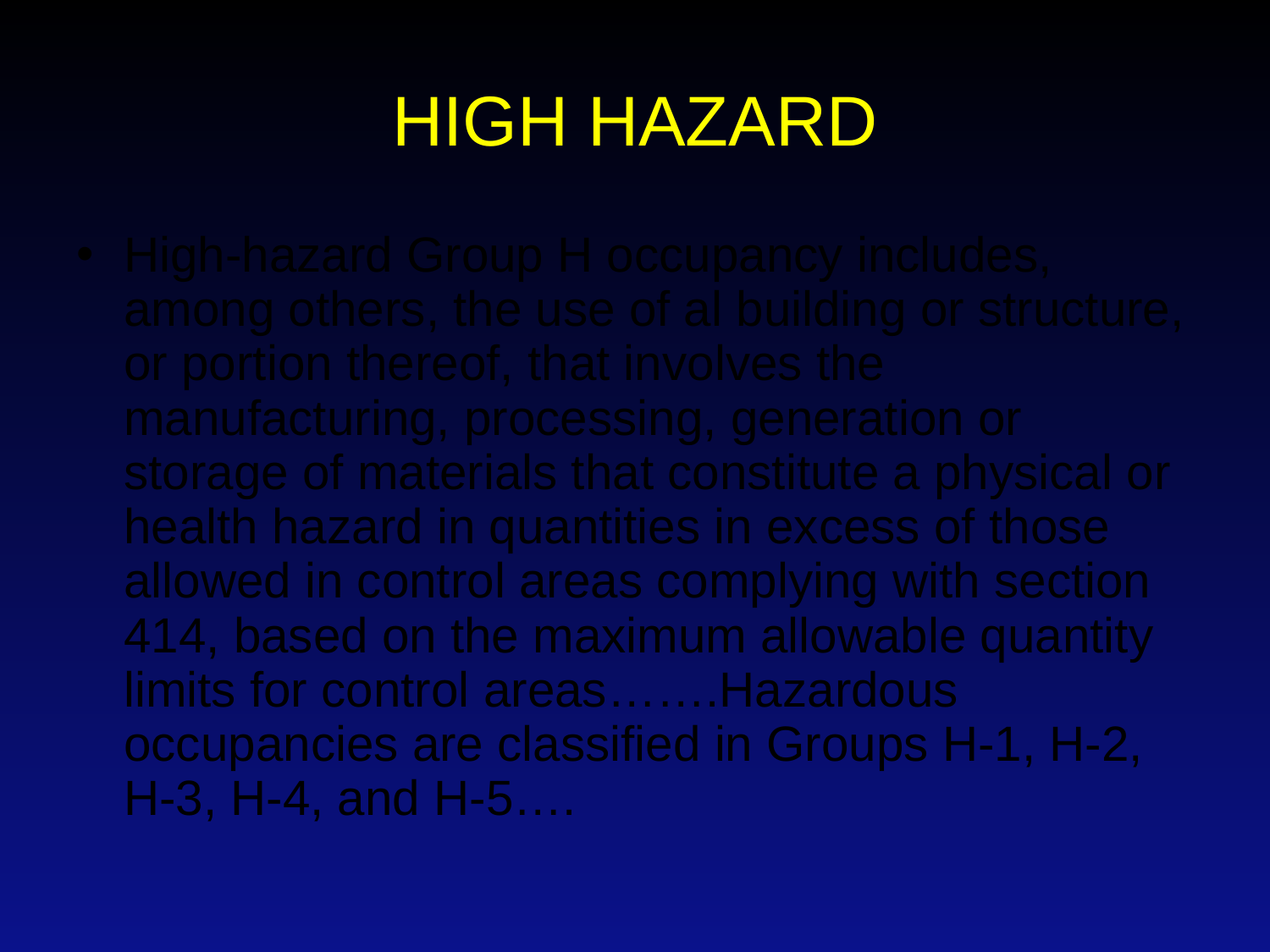

# HIGH HAZARD
High-hazard Group H occupancy includes, among others, the use of al building or structure, or portion thereof, that involves the manufacturing, processing, generation or storage of materials that constitute a physical or health hazard in quantities in excess of those allowed in control areas complying with section 414, based on the maximum allowable quantity limits for control areas…….Hazardous occupancies are classified in Groups H-1, H-2, H-3, H-4, and H-5….